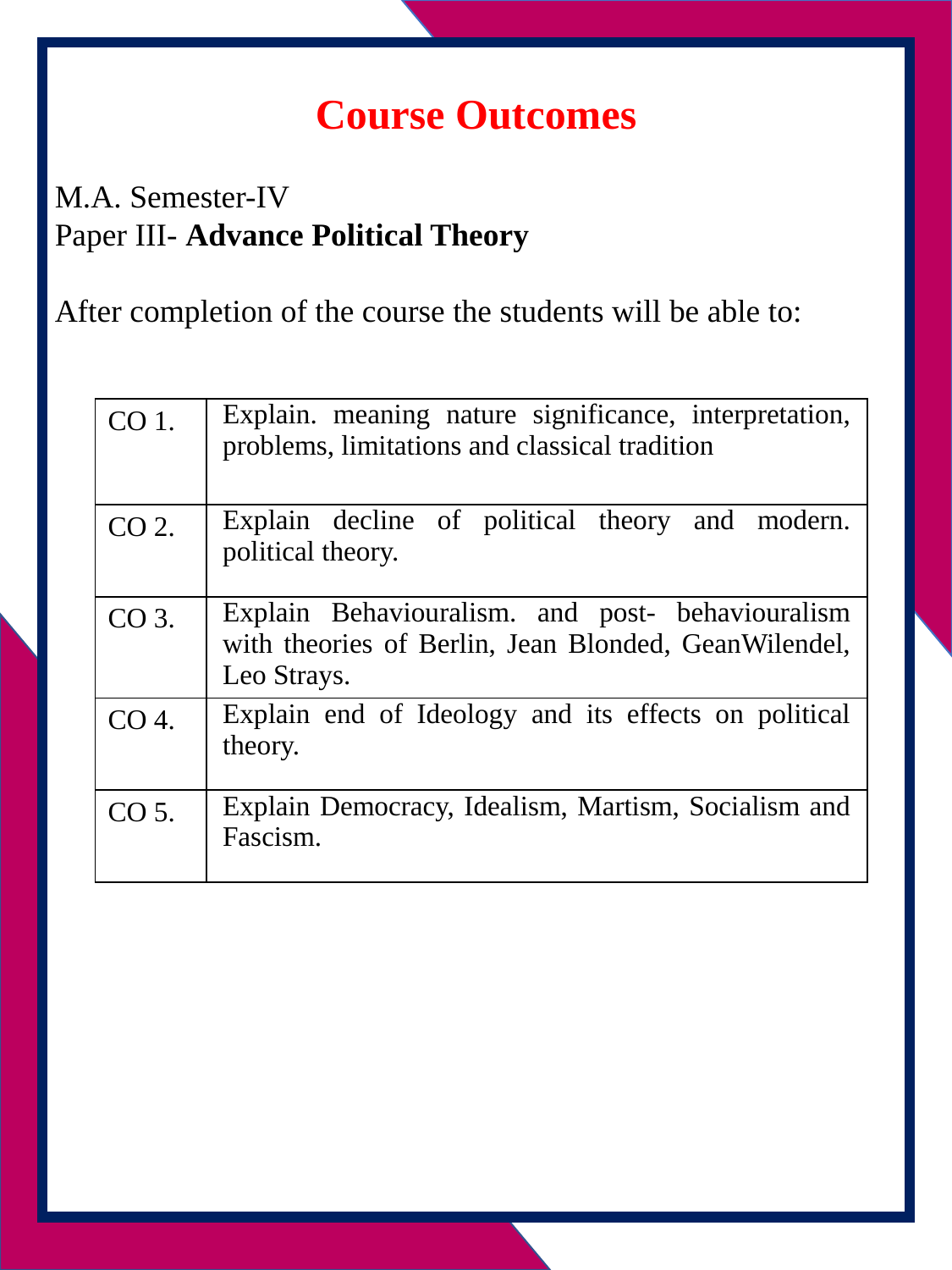

Course Outcomes

M.A. Semester-IV
Paper III- Advance Political Theory

After completion of the course the students will be able to:

| CO 1. | Explain. meaning nature significance, interpretation, problems, limitations and classical tradition |
| --- | --- |
| CO 2. | Explain decline of political theory and modern. political theory. |
| CO 3. | Explain Behaviouralism. and post- behaviouralism with theories of Berlin, Jean Blonded, GeanWilendel, Leo Strays. |
| CO 4. | Explain end of Ideology and its effects on political theory. |
| CO 5. | Explain Democracy, Idealism, Martism, Socialism and Fascism. |